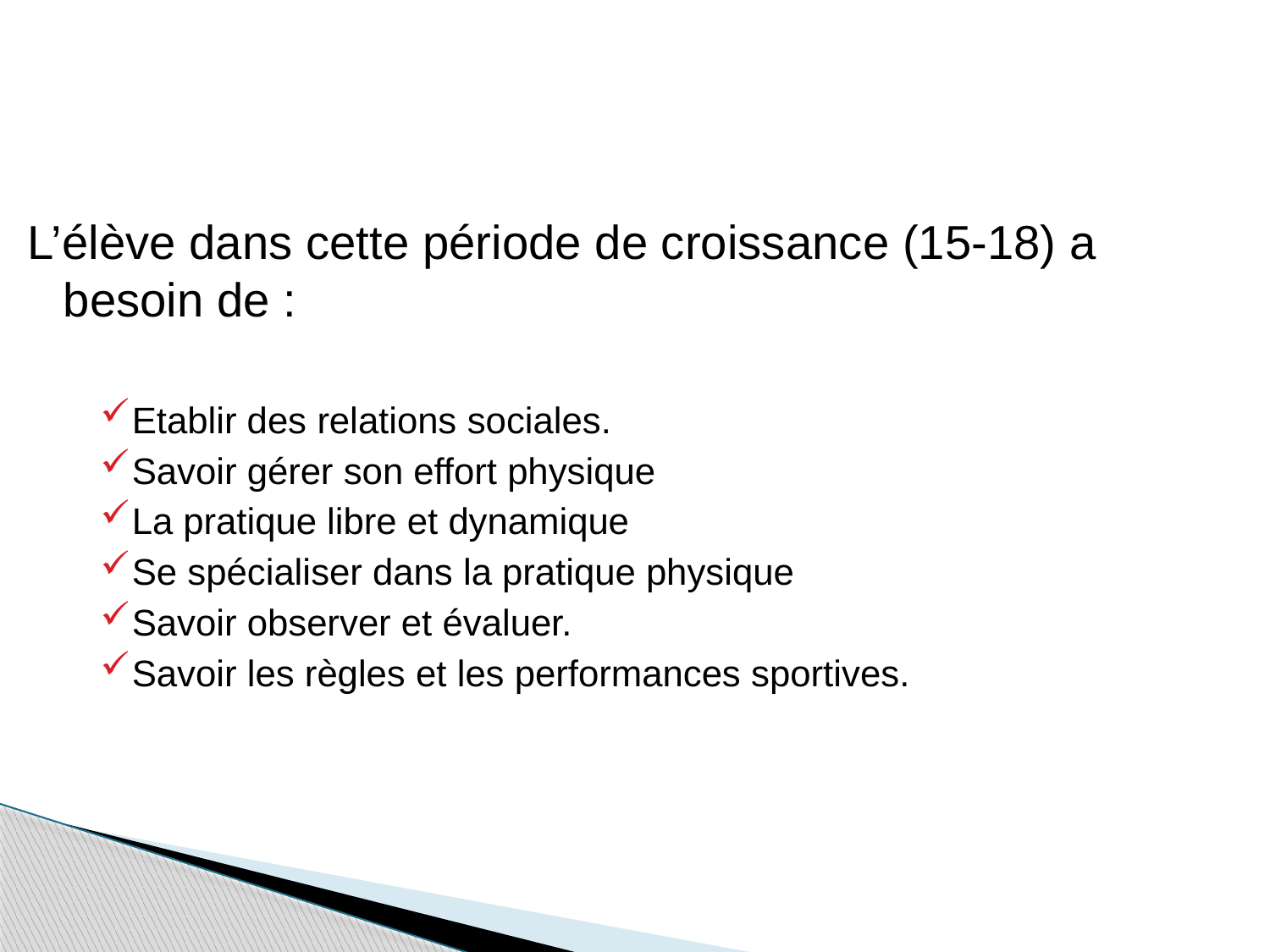

L’élève dans cette période de croissance (15-18) a besoin de :

Etablir des relations sociales.
Savoir gérer son effort physique
La pratique libre et dynamique
Se spécialiser dans la pratique physique
Savoir observer et évaluer.
Savoir les règles et les performances sportives.